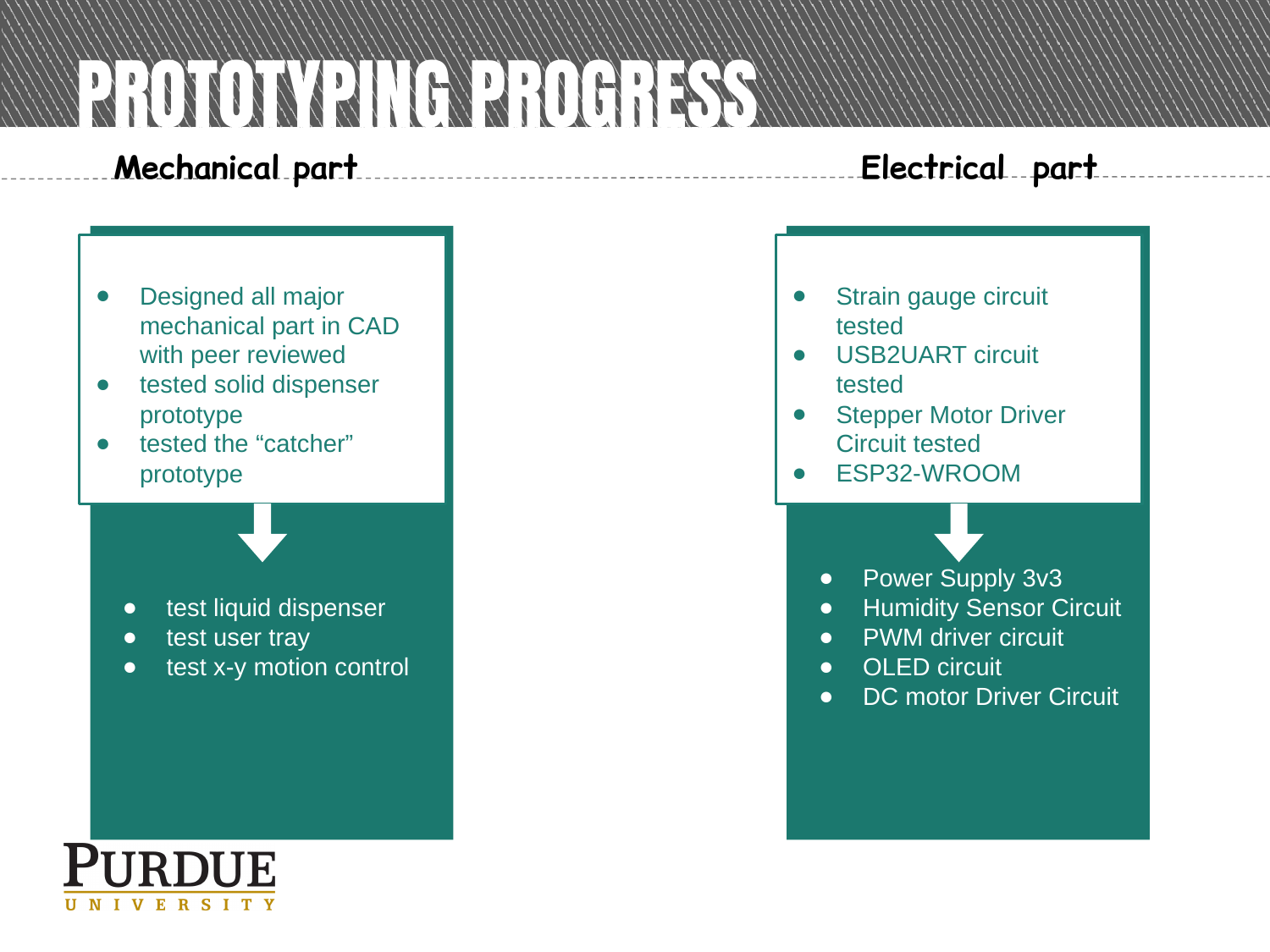

# PROTOTYPING PROGRESS
Mechanical part
Electrical  part

test liquid dispenser
test user tray
test x-y motion control

Designed all major mechanical part in CAD with peer reviewed
tested solid dispenser prototype
tested the “catcher” prototype

Power Supply 3v3
Humidity Sensor Circuit
PWM driver circuit
OLED circuit
DC motor Driver Circuit

Strain gauge circuit tested
USB2UART circuit tested
Stepper Motor Driver Circuit tested
ESP32-WROOM